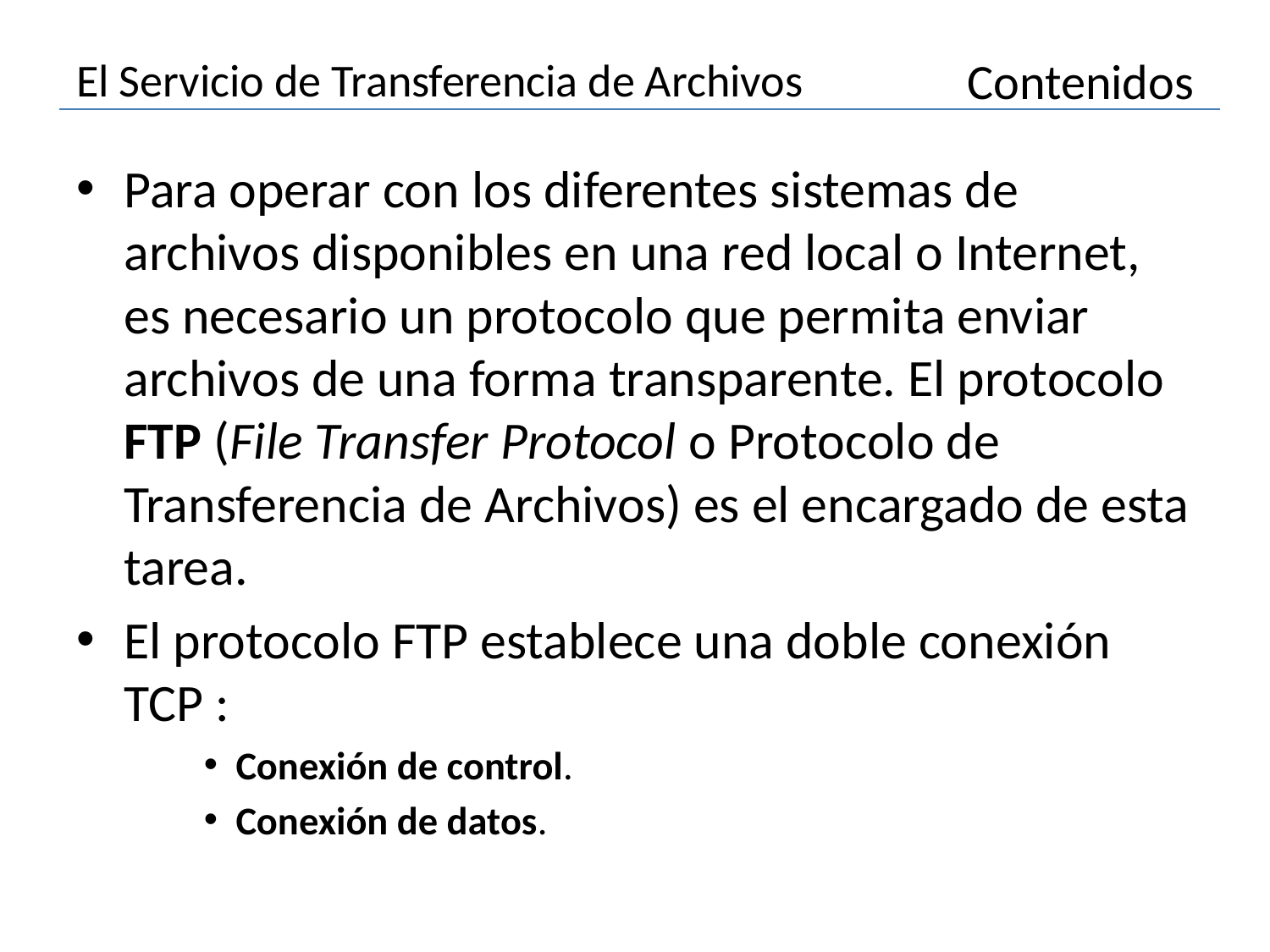

# El Servicio de Transferencia de Archivos
Contenidos
Para operar con los diferentes sistemas de archivos disponibles en una red local o Internet, es necesario un protocolo que permita enviar archivos de una forma transparente. El protocolo FTP (File Transfer Protocol o Protocolo de Transferencia de Archivos) es el encargado de esta tarea.
El protocolo FTP establece una doble conexión TCP :
Conexión de control.
Conexión de datos.